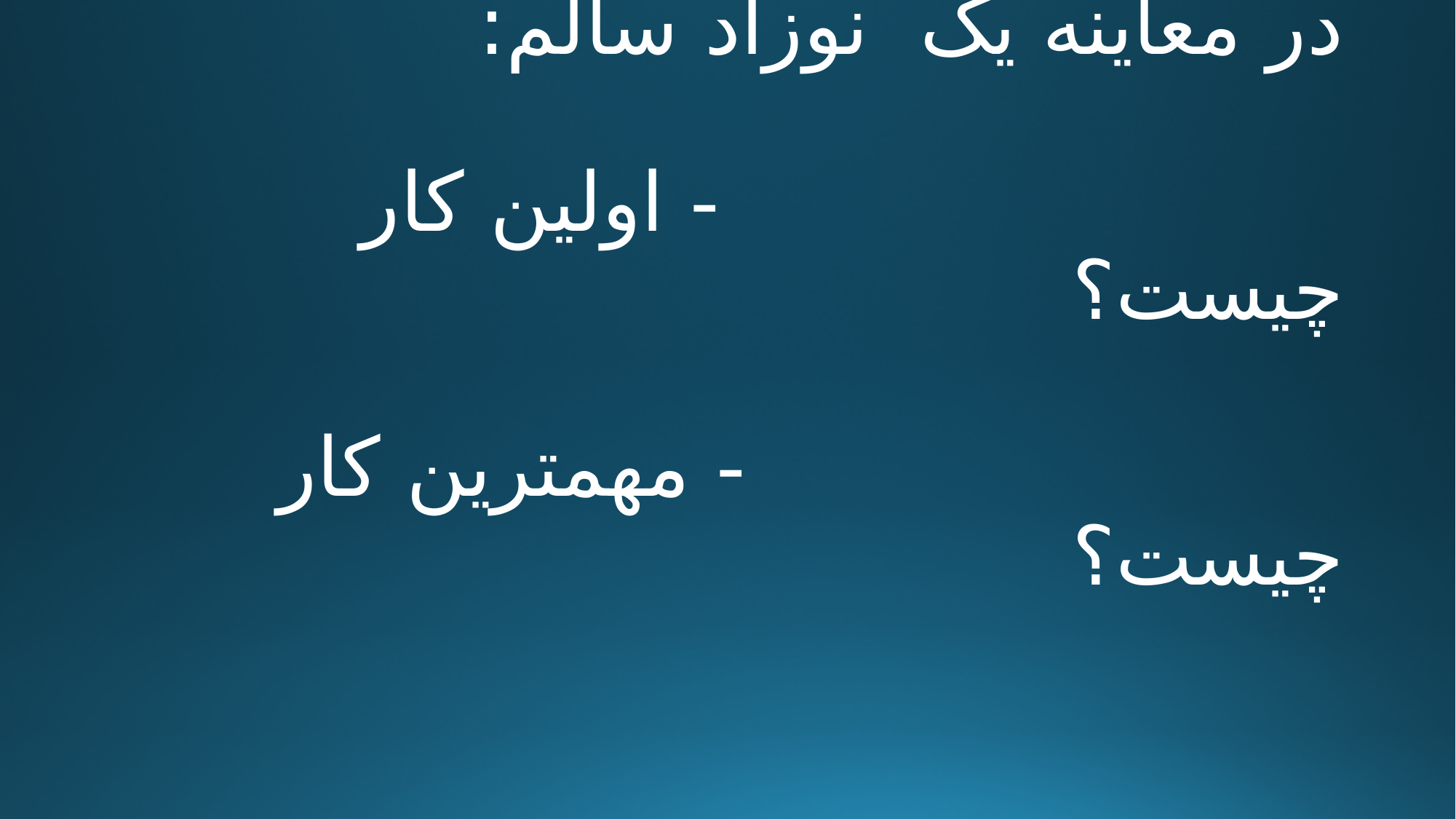

# در معاینه یک  نوزاد سالم: - اولین کار چیست؟ - مهمترین کار چیست؟